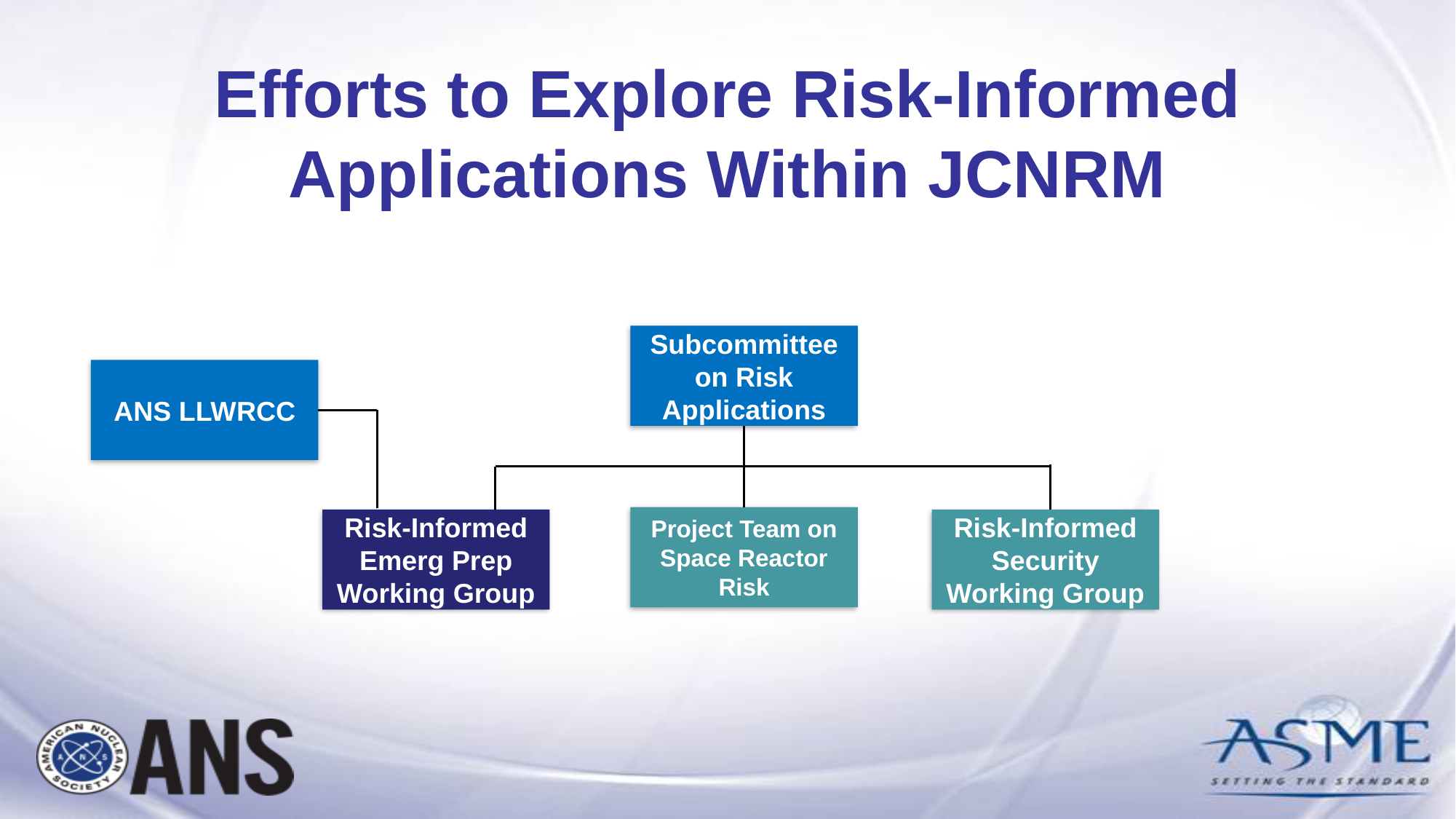

Efforts to Explore Risk-Informed Applications Within JCNRM
Subcommittee on Risk Applications
ANS LLWRCC
Project Team on Space Reactor Risk
Risk-Informed Emerg Prep Working Group
Risk-Informed Security Working Group